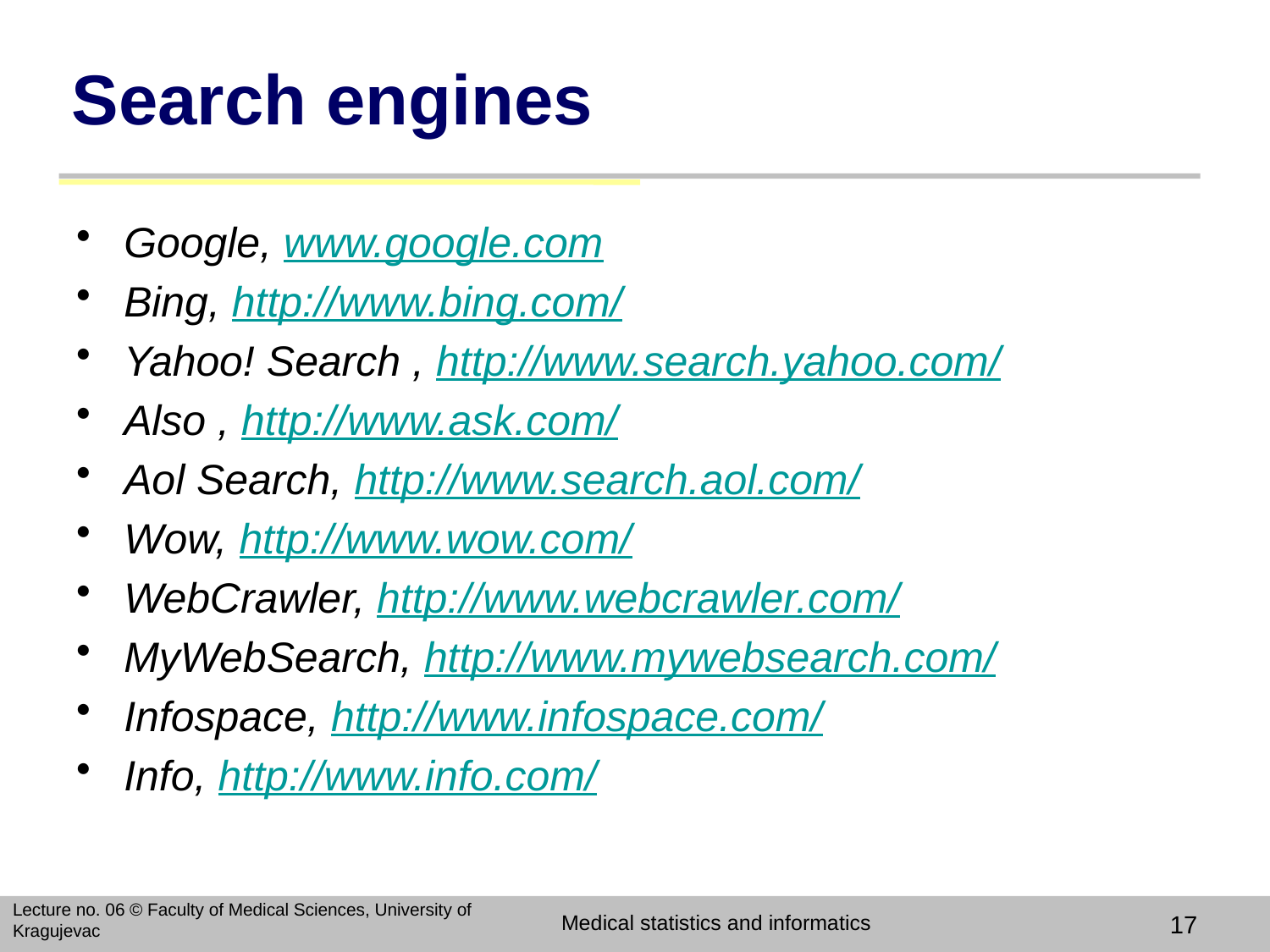

# Search engines
Google, www.google.com
Bing, http://www.bing.com/
Yahoo! Search , http://www.search.yahoo.com/
Also , http://www.ask.com/
Aol Search, http://www.search.aol.com/
Wow, http://www.wow.com/
WebCrawler, http://www.webcrawler.com/
MyWebSearch, http://www.mywebsearch.com/
Infospace, http://www.infospace.com/
Info, http://www.info.com/

Lecture no. 06 © Faculty of Medical Sciences, University of Kragujevac
Medical statistics and informatics
17